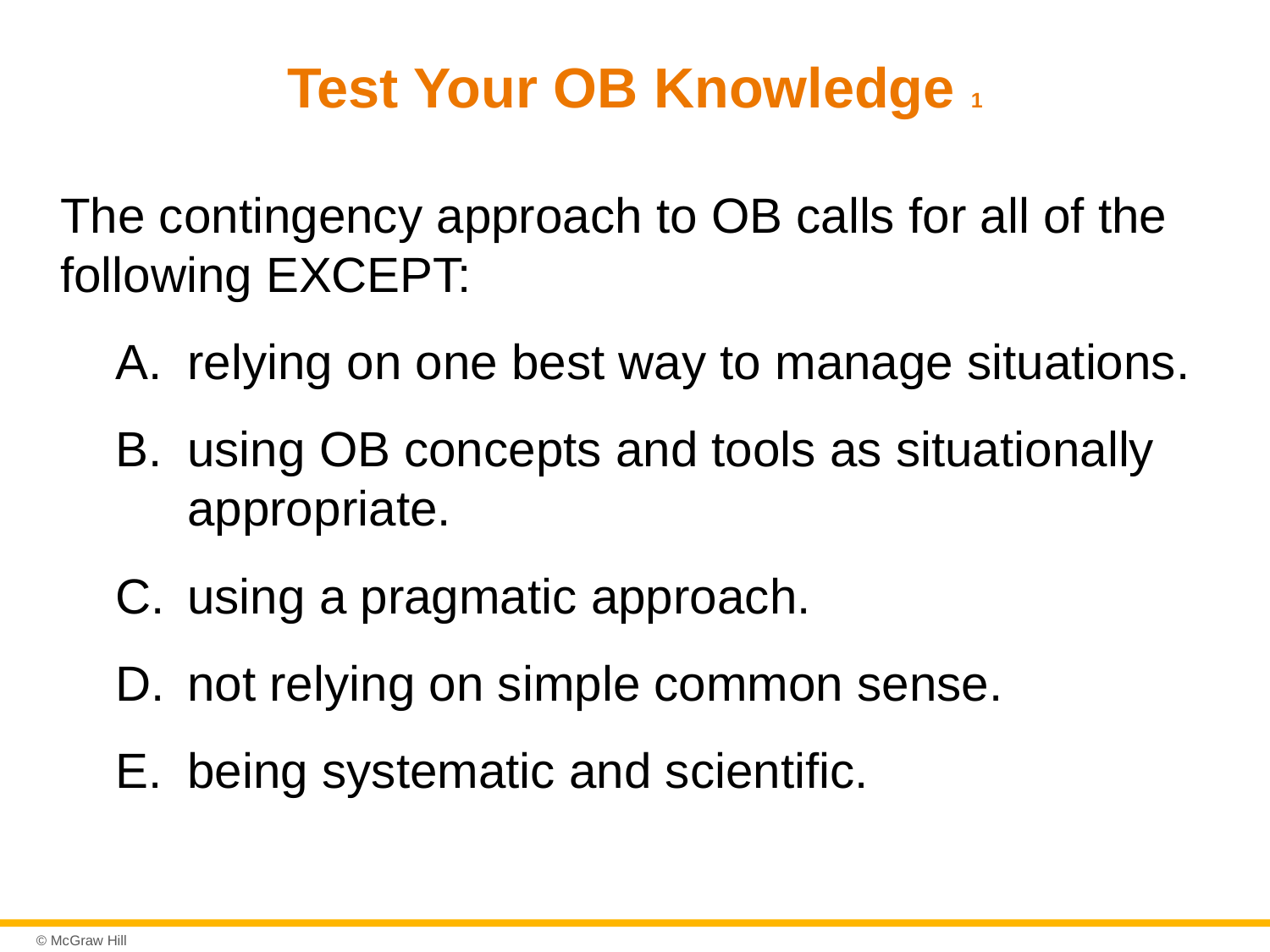

# Test Your OB Knowledge 1
The contingency approach to OB calls for all of the following EXCEPT:
relying on one best way to manage situations.
using OB concepts and tools as situationally appropriate.
using a pragmatic approach.
not relying on simple common sense.
being systematic and scientific.